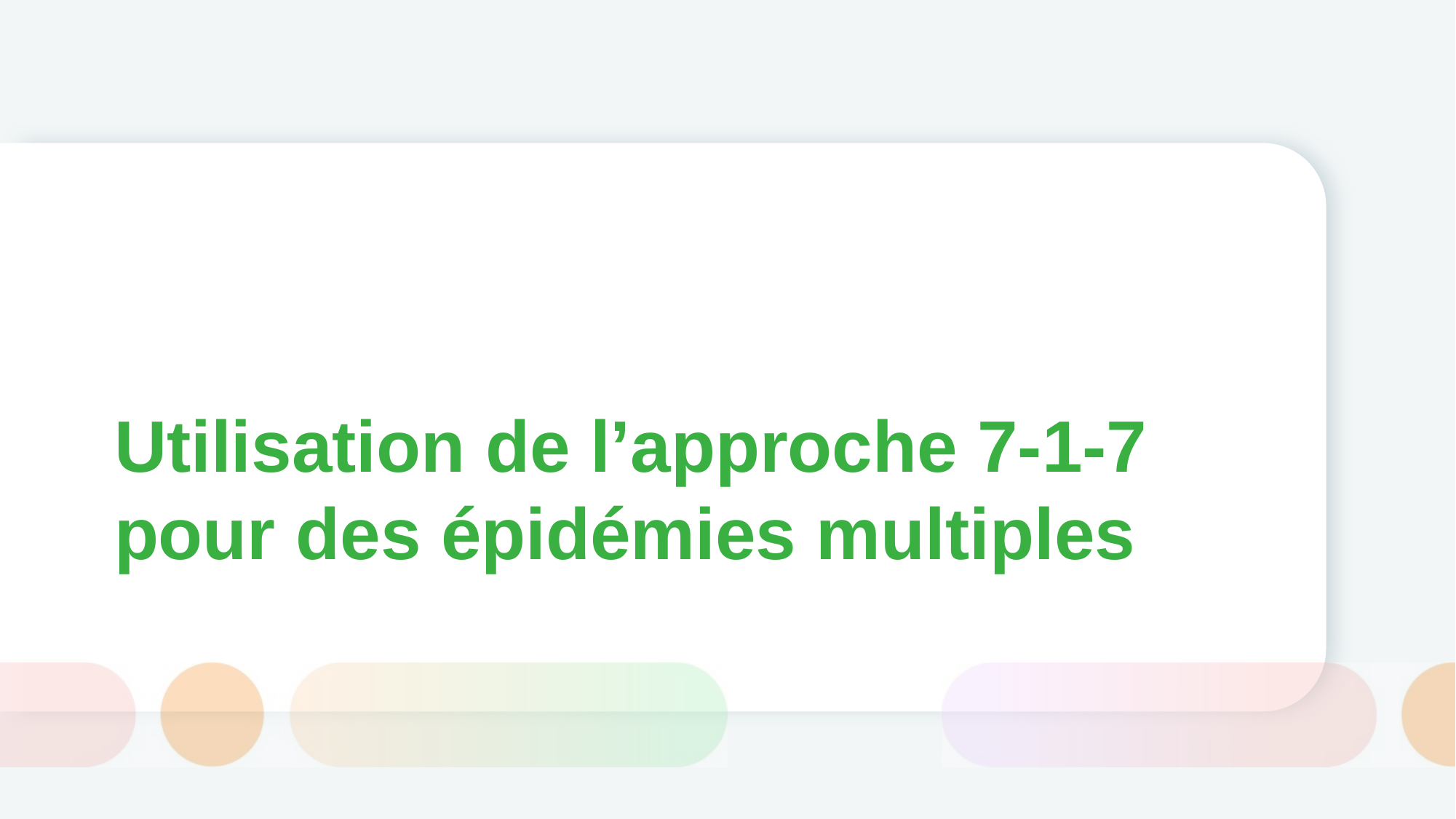

# Utilisation de l’approche 7-1-7 pour des épidémies multiples